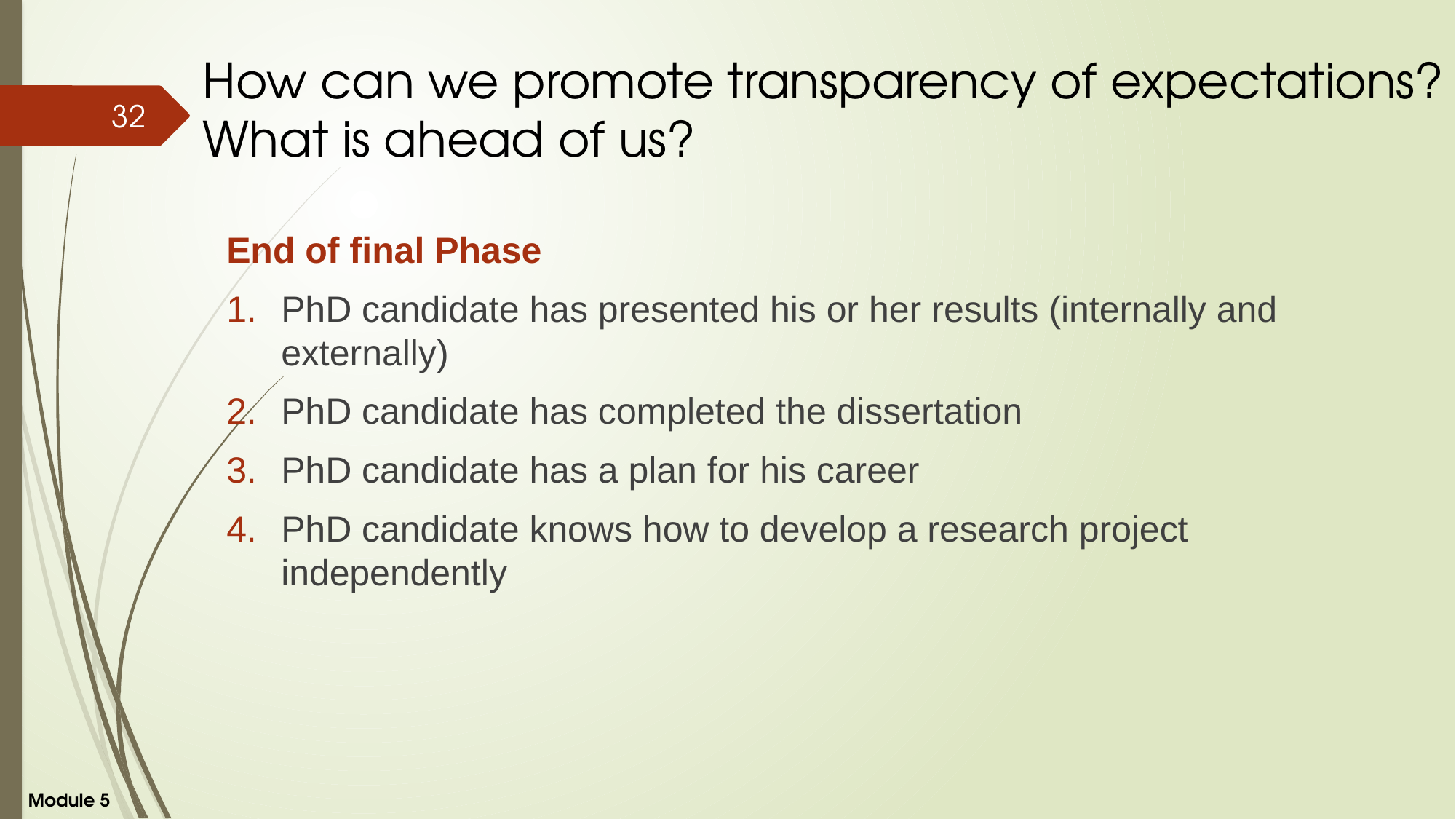

# How can we promote transparency of expectations? What is ahead of us?
32
End of final Phase
PhD candidate has presented his or her results (internally and externally)
PhD candidate has completed the dissertation
PhD candidate has a plan for his career
PhD candidate knows how to develop a research project independently